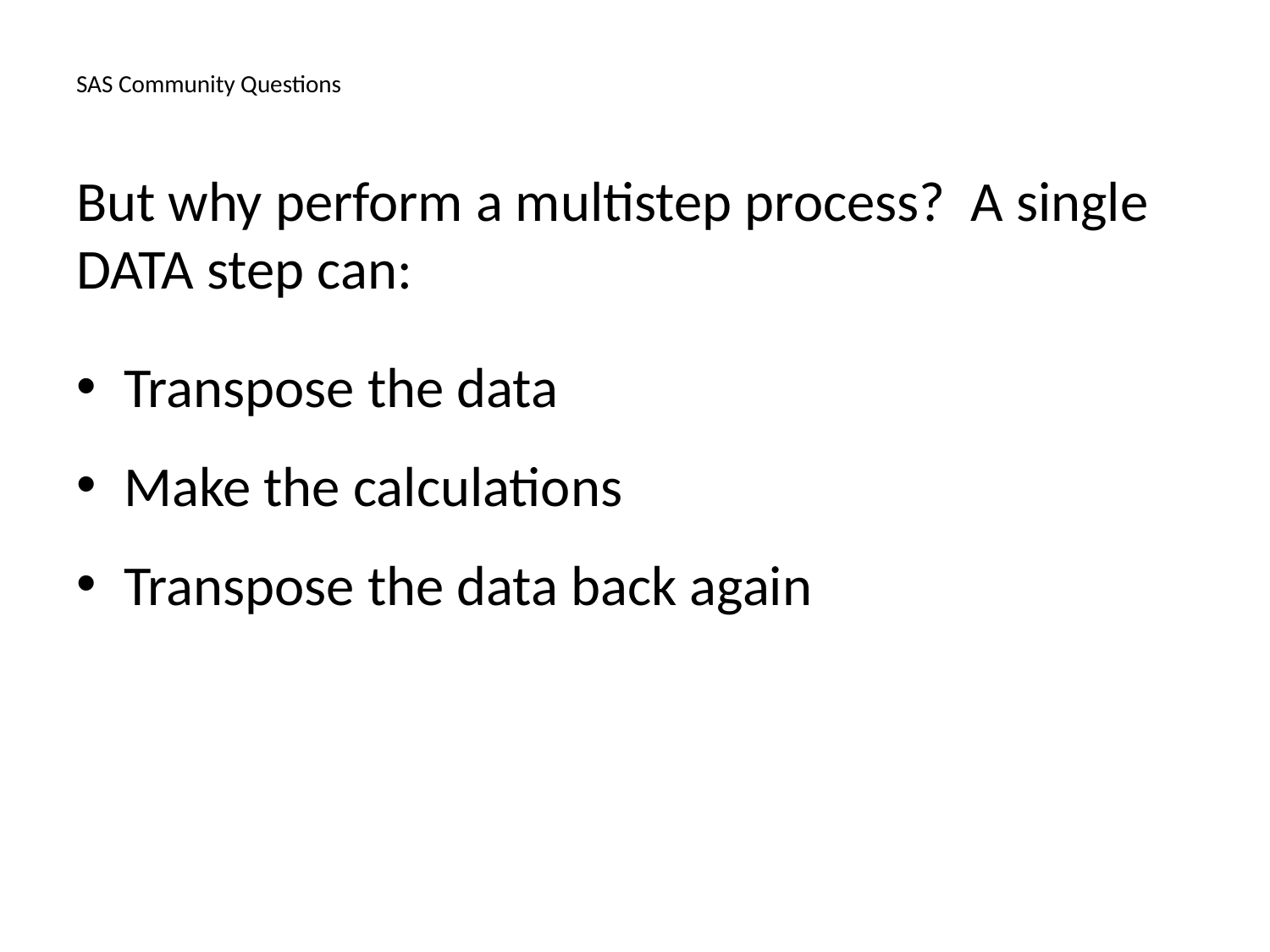

# SAS Community Questions
But why perform a multistep process?  A single DATA step can:

Transpose the data

Make the calculations

Transpose the data back again